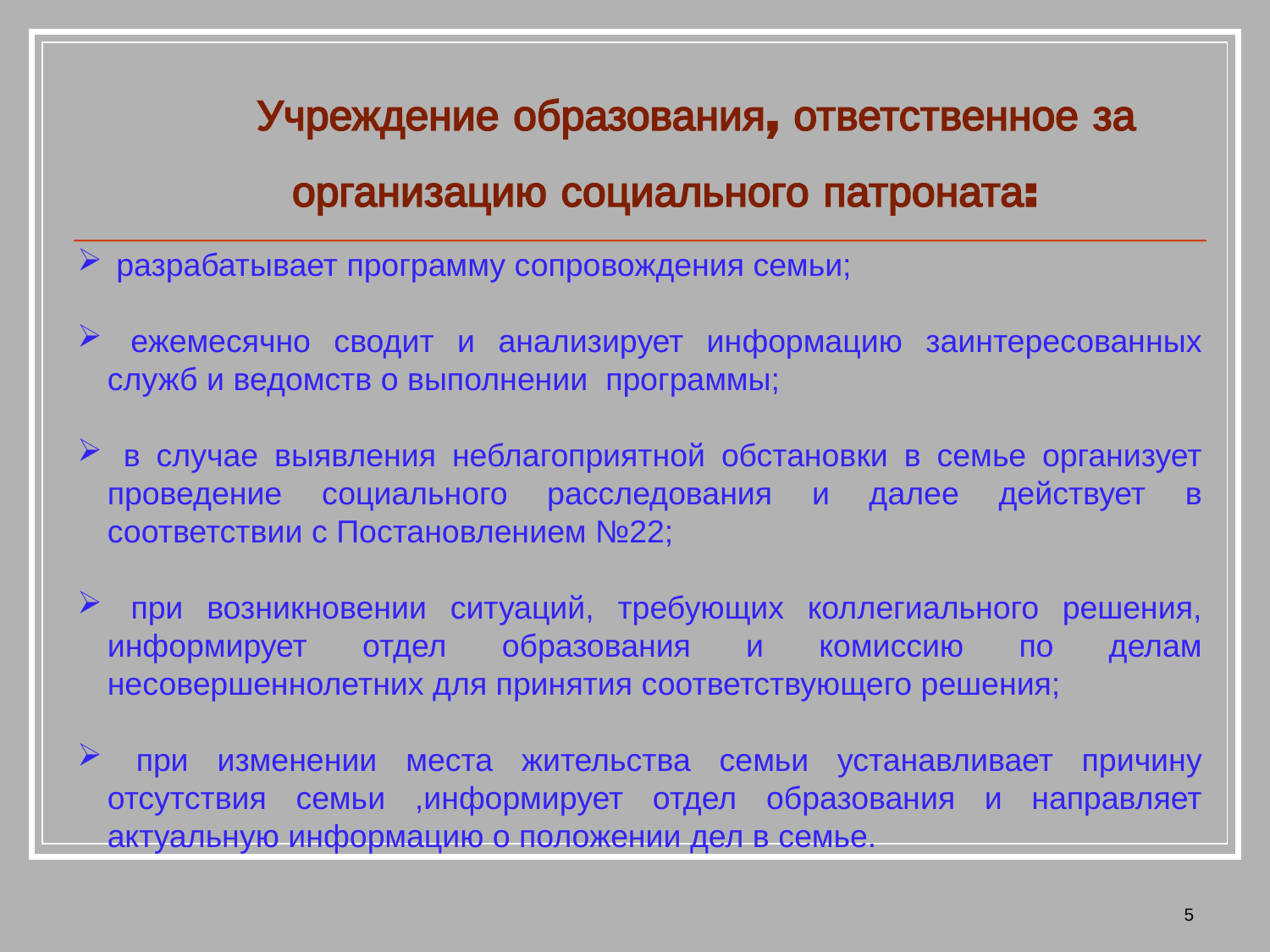

Учреждение образования, ответственное за организацию социального патроната:

 разрабатывает программу сопровождения семьи;

 ежемесячно сводит и анализирует информацию заинтересованных служб и ведомств о выполнении  программы;

 в случае выявления неблагоприятной обстановки в семье организует проведение социального расследования и далее действует в соответствии с Постановлением №22;

 при возникновении ситуаций, требующих коллегиального решения, информирует отдел образования и комиссию по делам несовершеннолетних для принятия соответствующего решения;

 при изменении места жительства семьи устанавливает причину отсутствия семьи ,информирует отдел образования и направляет актуальную информацию о положении дел в семье.

5